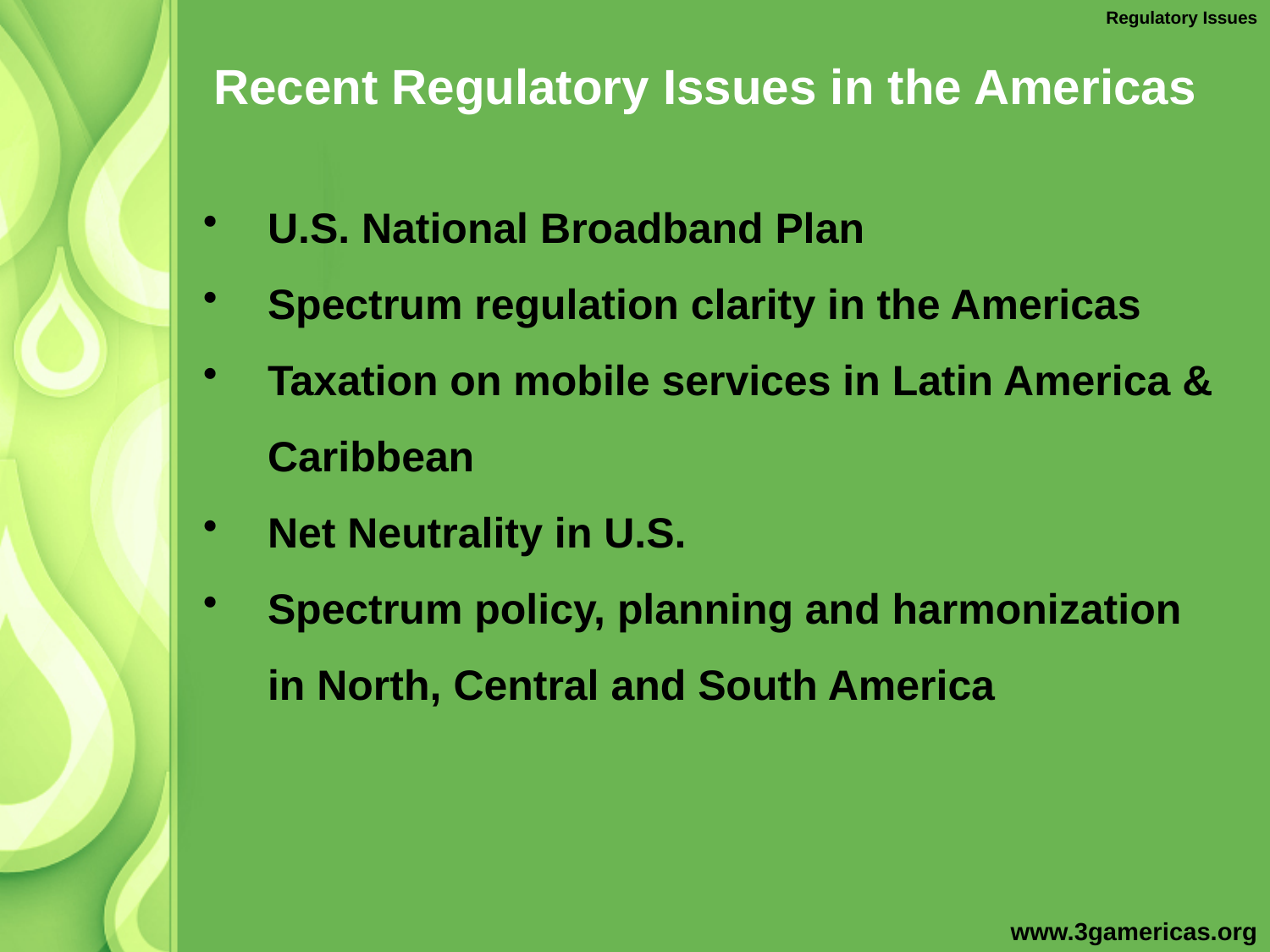

Regulatory Issues
Recent Regulatory Issues in the Americas
U.S. National Broadband Plan
Spectrum regulation clarity in the Americas
Taxation on mobile services in Latin America & Caribbean
Net Neutrality in U.S.
Spectrum policy, planning and harmonization in North, Central and South America

www.3gamericas.org